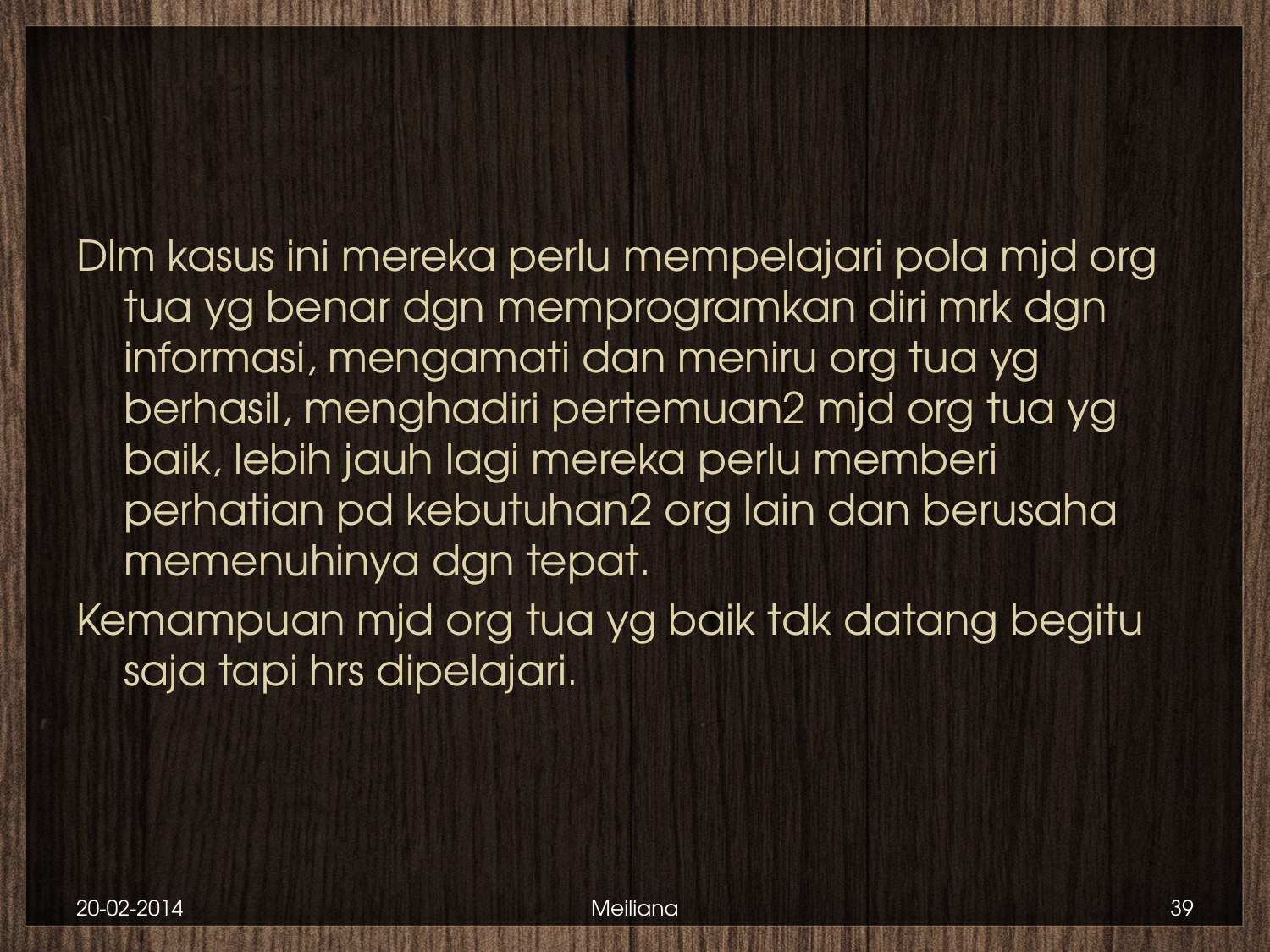

#
Dlm kasus ini mereka perlu mempelajari pola mjd org tua yg benar dgn memprogramkan diri mrk dgn informasi, mengamati dan meniru org tua yg berhasil, menghadiri pertemuan2 mjd org tua yg baik, lebih jauh lagi mereka perlu memberi perhatian pd kebutuhan2 org lain dan berusaha memenuhinya dgn tepat.
Kemampuan mjd org tua yg baik tdk datang begitu saja tapi hrs dipelajari.

20-02-2014
Meiliana
39